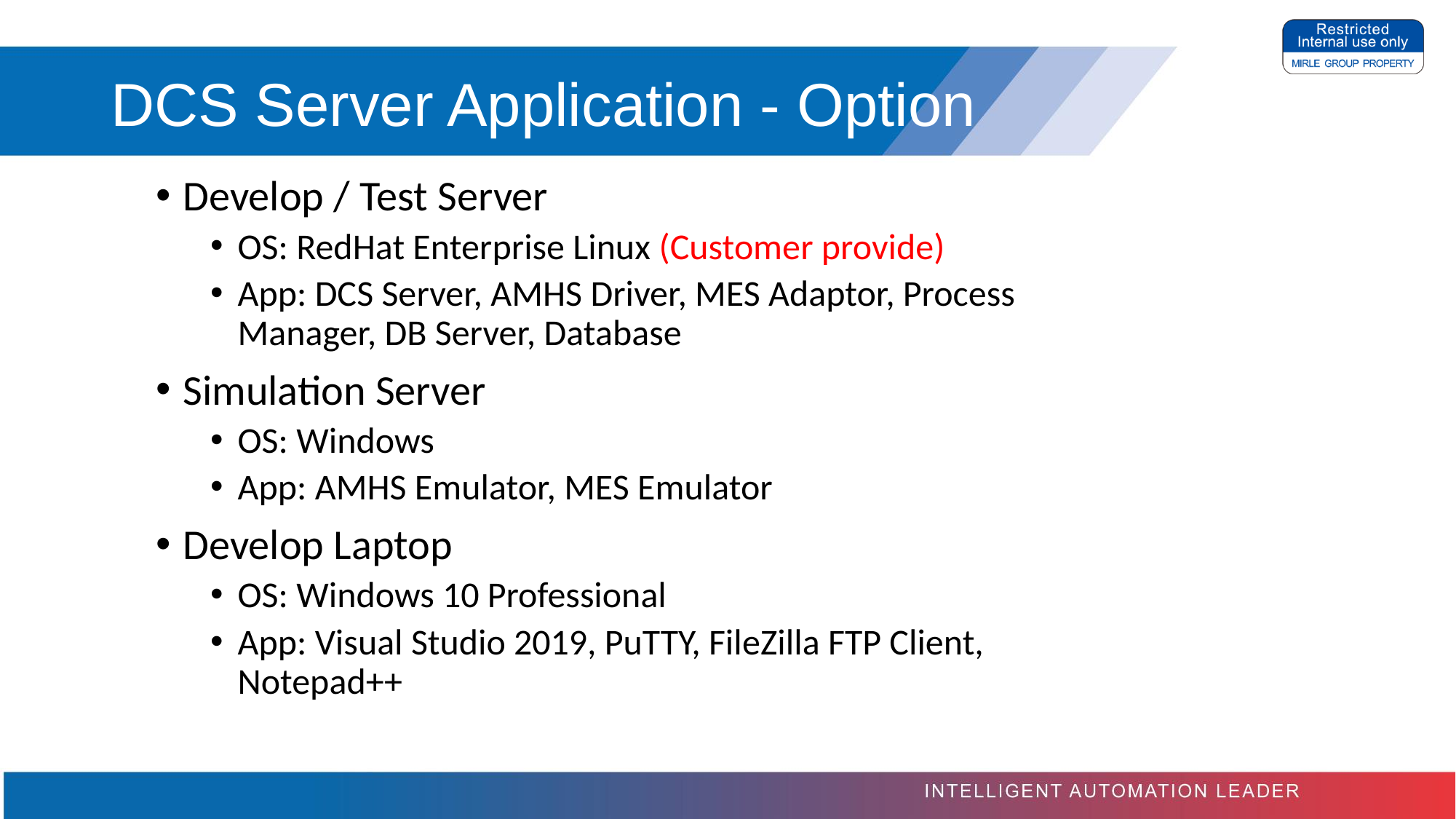

# DCS Server Application - Option
Develop / Test Server
OS: RedHat Enterprise Linux (Customer provide)
App: DCS Server, AMHS Driver, MES Adaptor, Process Manager, DB Server, Database
Simulation Server
OS: Windows
App: AMHS Emulator, MES Emulator
Develop Laptop
OS: Windows 10 Professional
App: Visual Studio 2019, PuTTY, FileZilla FTP Client, Notepad++